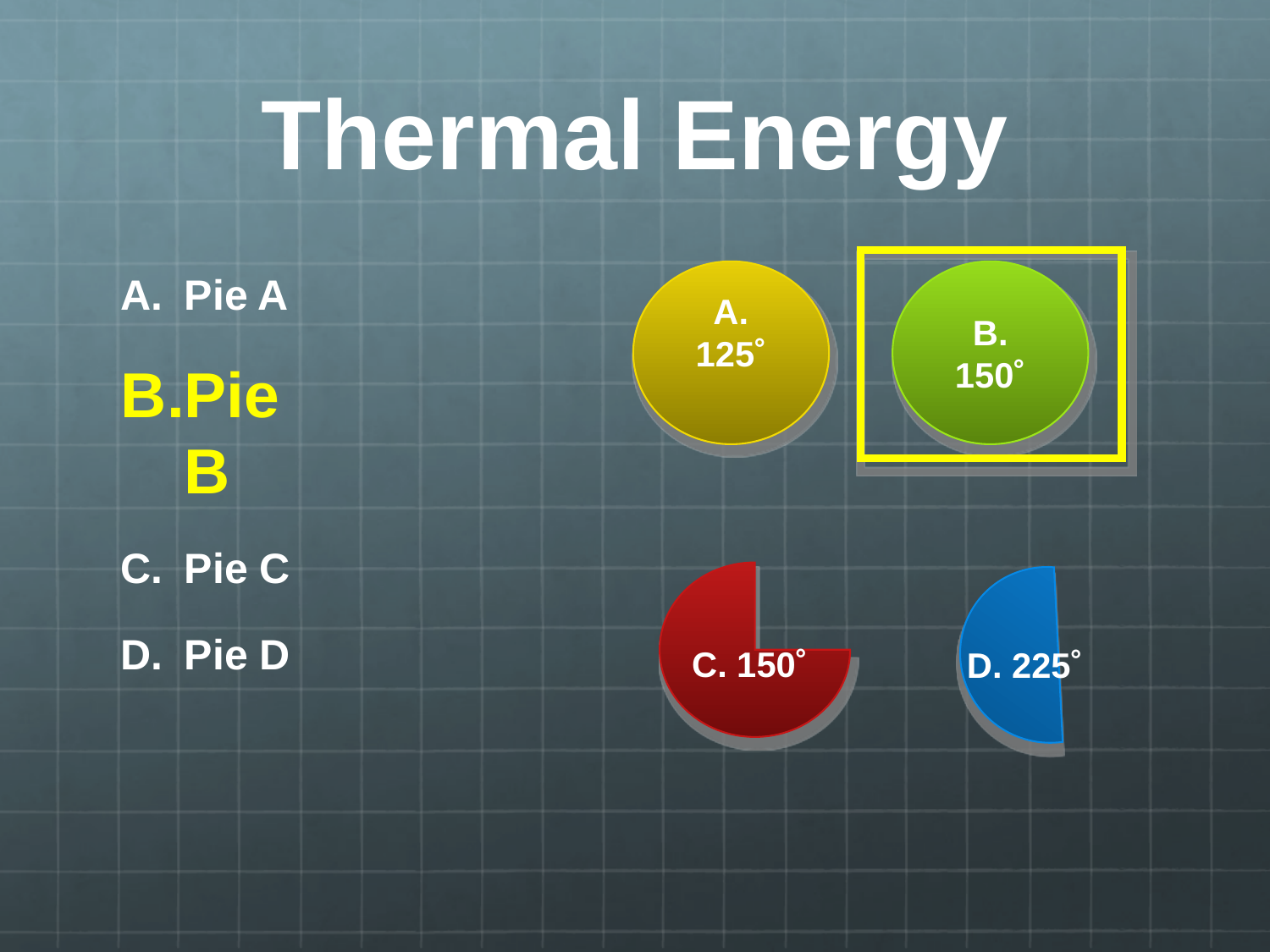

# Thermal Energy

Pie A
Pie B
Pie C
Pie D
A. 125˚

B. 150˚

C. 150˚
D. 225˚